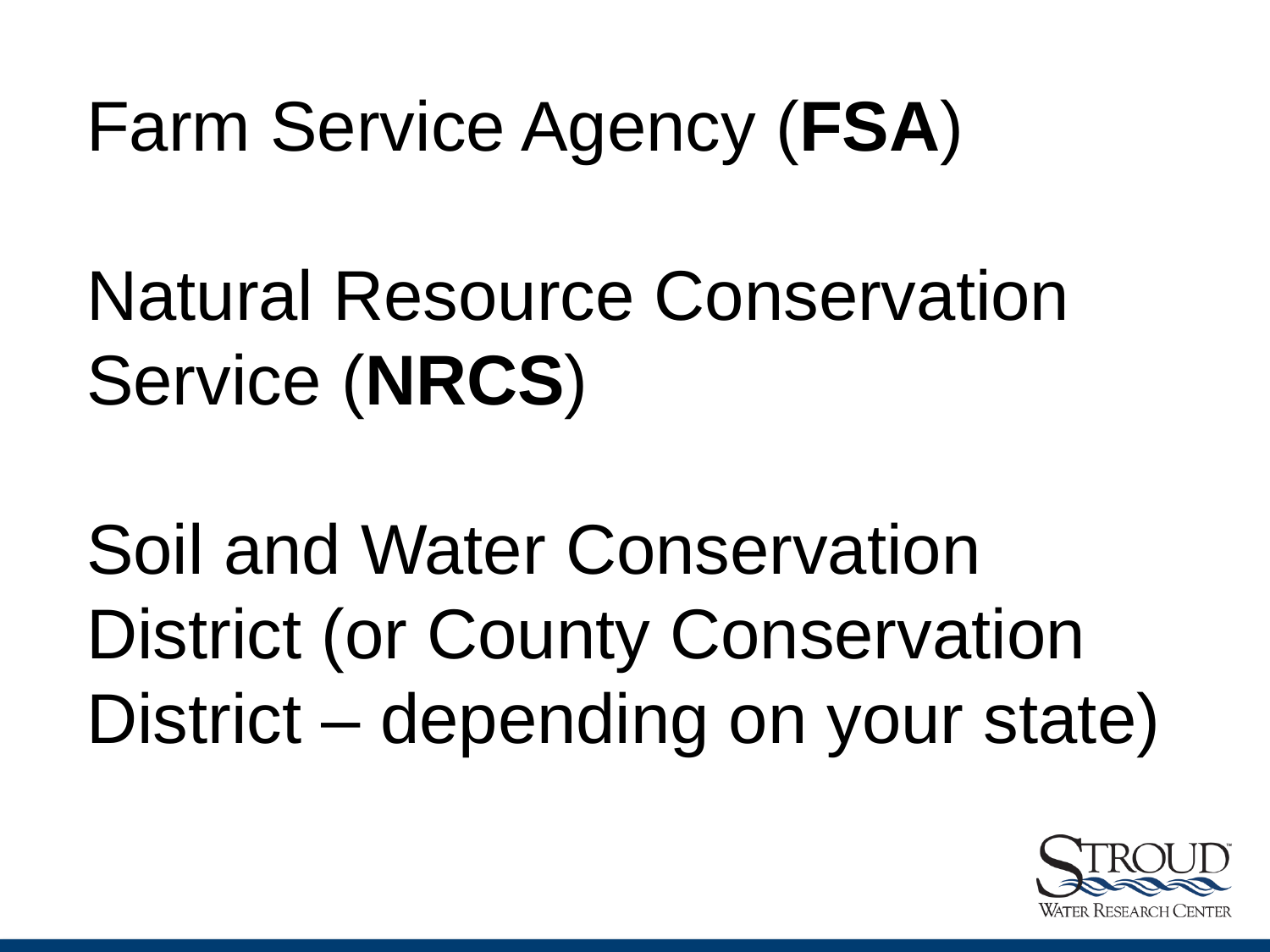

Farm Service Agency (FSA)

Natural Resource Conservation Service (NRCS)

Soil and Water Conservation District (or County Conservation District – depending on your state)
Photo: Marissa Morton